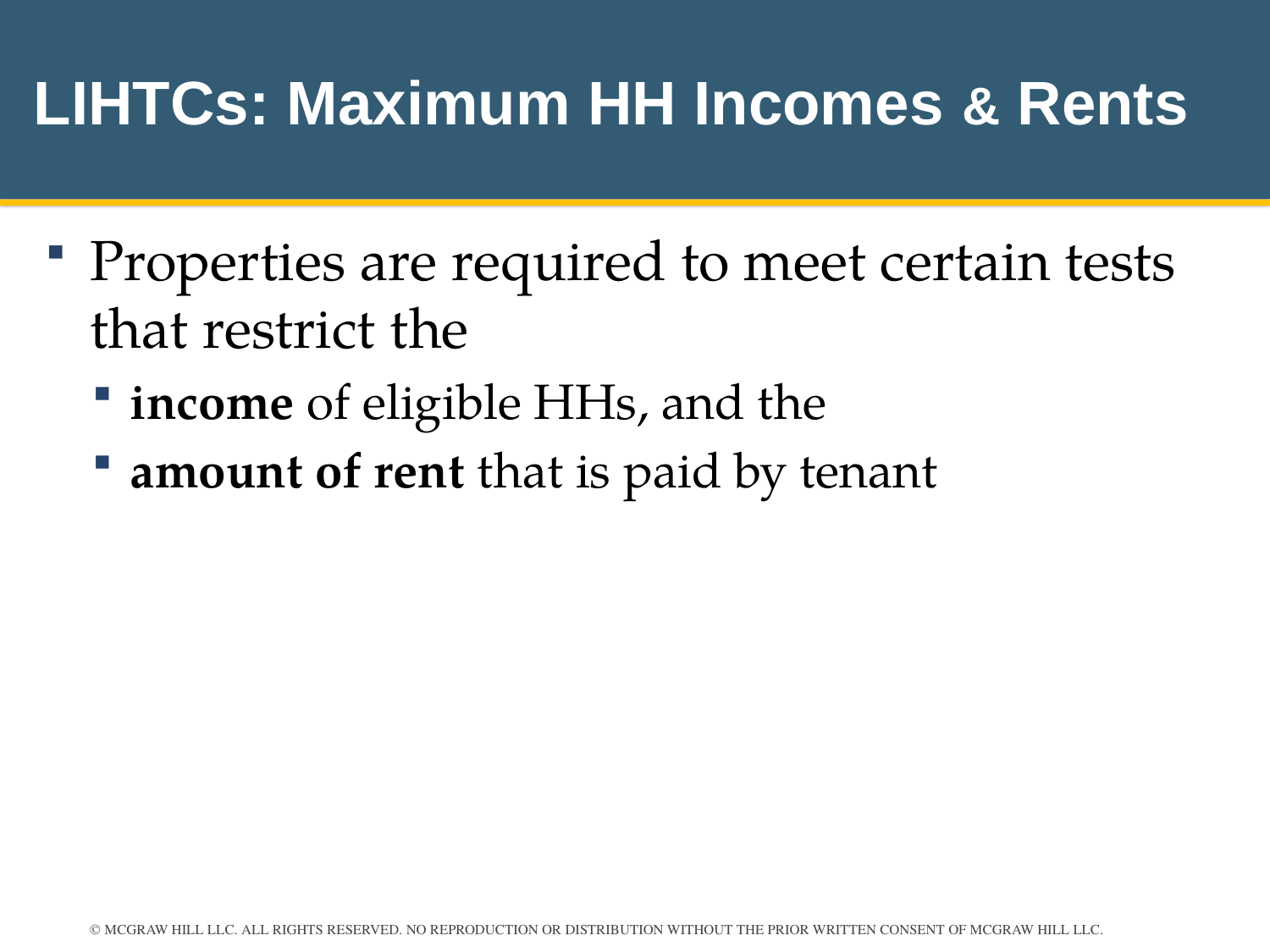

# LIHTCs: Maximum HH Incomes & Rents
Properties are required to meet certain tests that restrict the
income of eligible HHs, and the
amount of rent that is paid by tenant
© MCGRAW HILL LLC. ALL RIGHTS RESERVED. NO REPRODUCTION OR DISTRIBUTION WITHOUT THE PRIOR WRITTEN CONSENT OF MCGRAW HILL LLC.